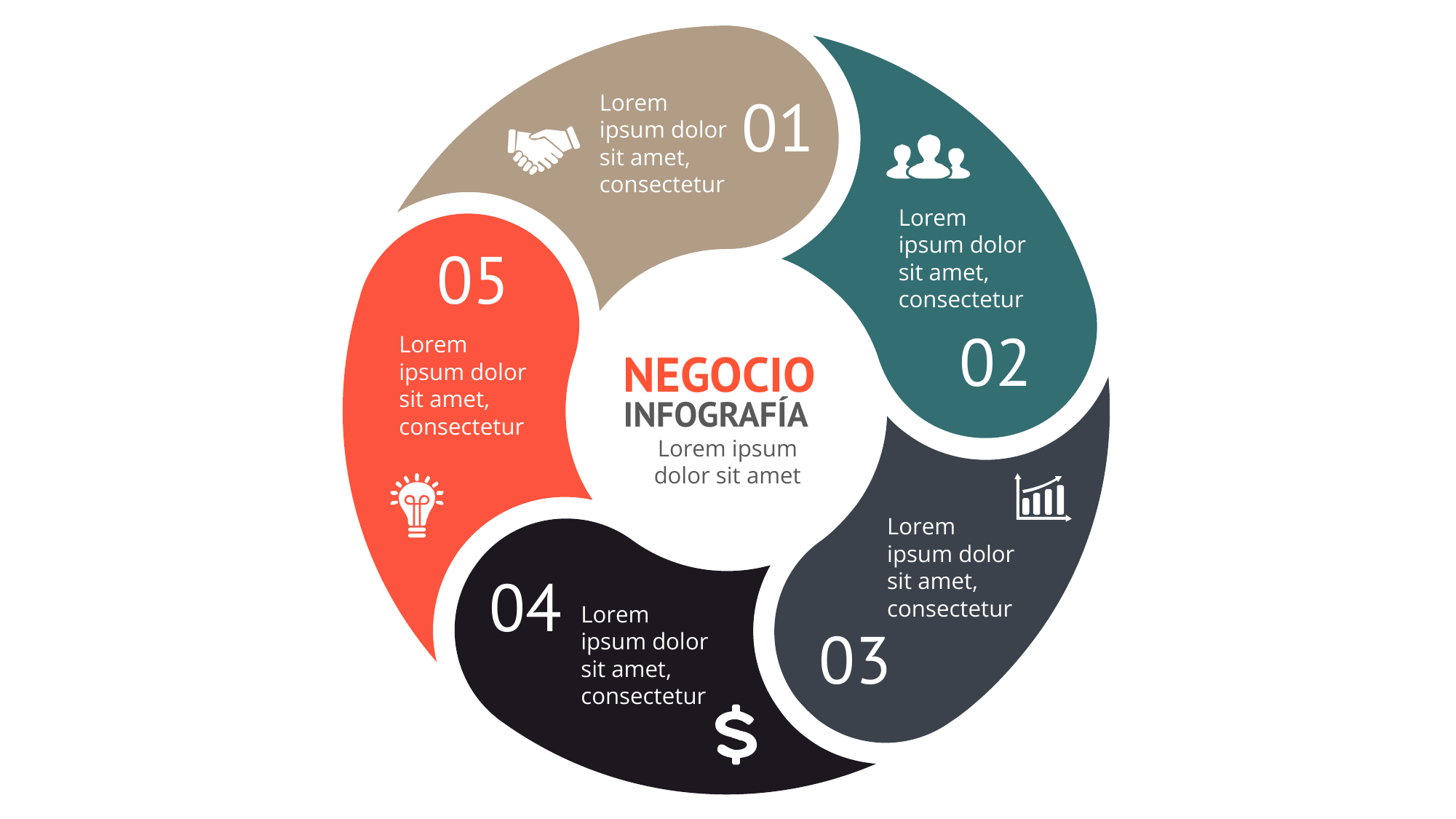

Lorem ipsum dolor sit amet, consectetur
01

Lorem ipsum dolor sit amet, consectetur

05
02
Lorem ipsum dolor sit amet, consectetur
NEGOCIO

INFOGRAFÍA
Lorem ipsum dolor sit amet

Lorem ipsum dolor sit amet, consectetur
04
Lorem ipsum dolor sit amet, consectetur
03